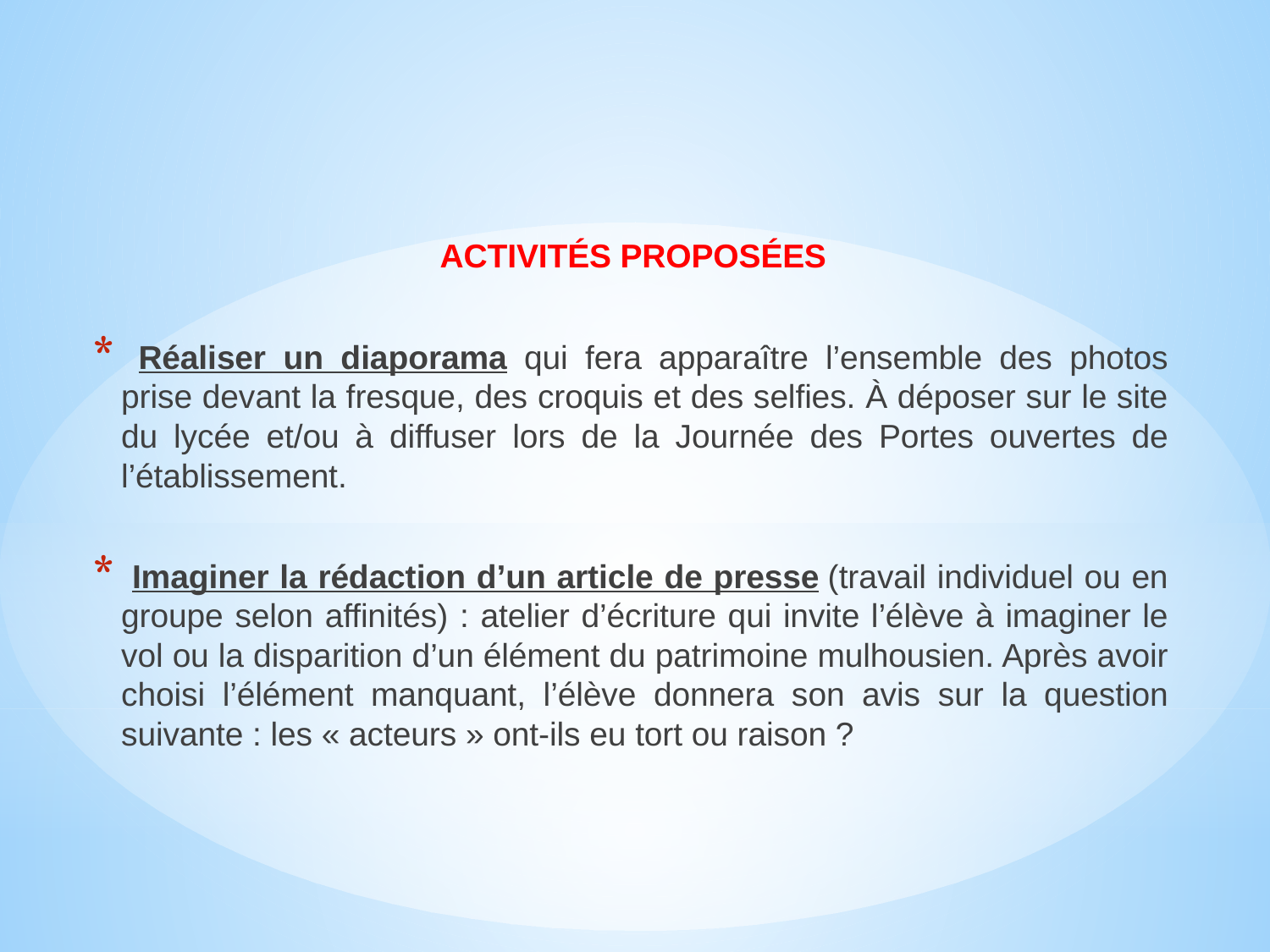

ACTIVITÉS PROPOSÉES

 Réaliser un diaporama qui fera apparaître l’ensemble des photos prise devant la fresque, des croquis et des selfies. À déposer sur le site du lycée et/ou à diffuser lors de la Journée des Portes ouvertes de l’établissement.

 Imaginer la rédaction d’un article de presse (travail individuel ou en groupe selon affinités) : atelier d’écriture qui invite l’élève à imaginer le vol ou la disparition d’un élément du patrimoine mulhousien. Après avoir choisi l’élément manquant, l’élève donnera son avis sur la question suivante : les « acteurs » ont-ils eu tort ou raison ?